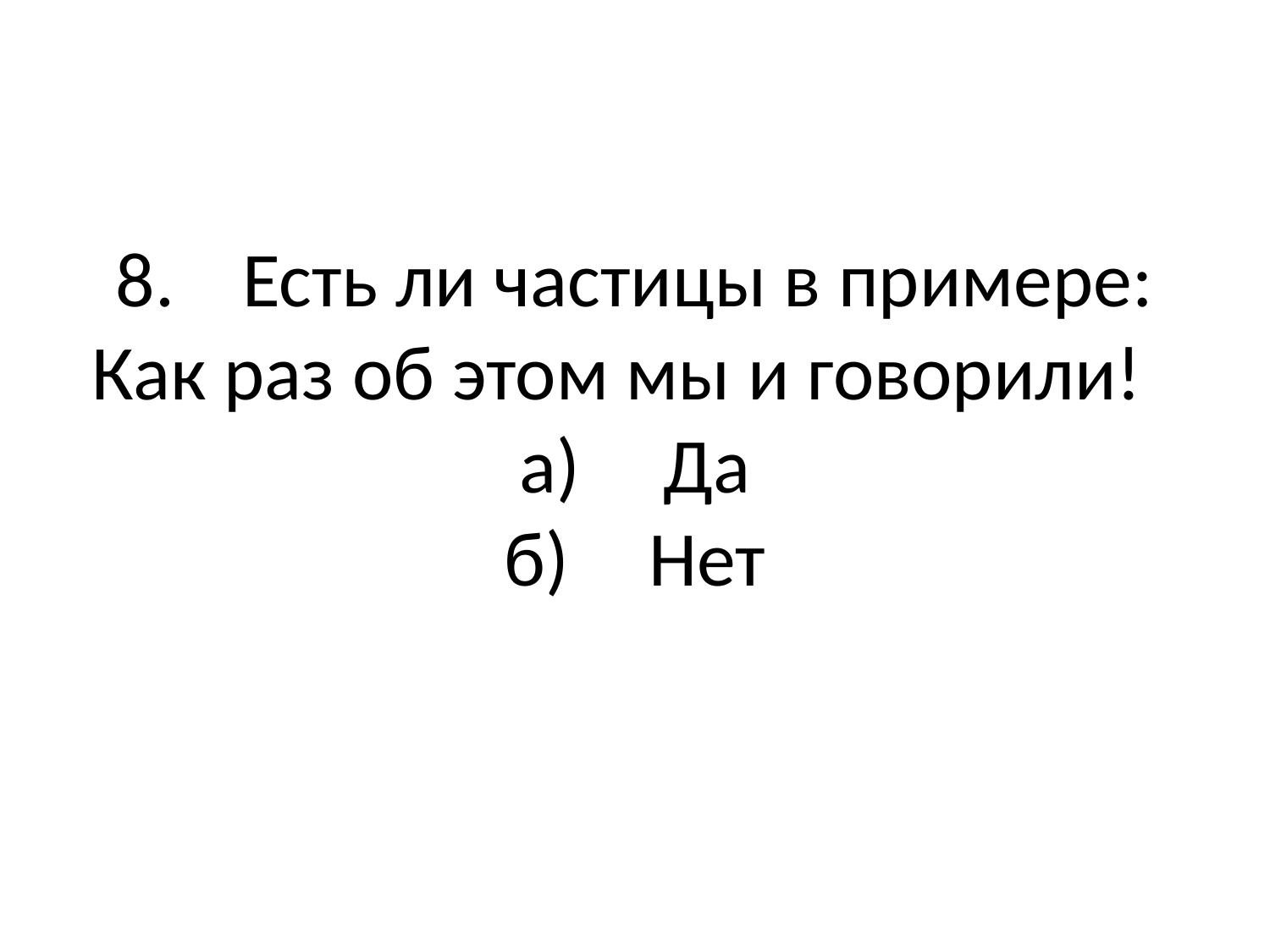

# 8.	Есть ли частицы в примере: Как раз об этом мы и говорили! а)	 Да б)	 Нет